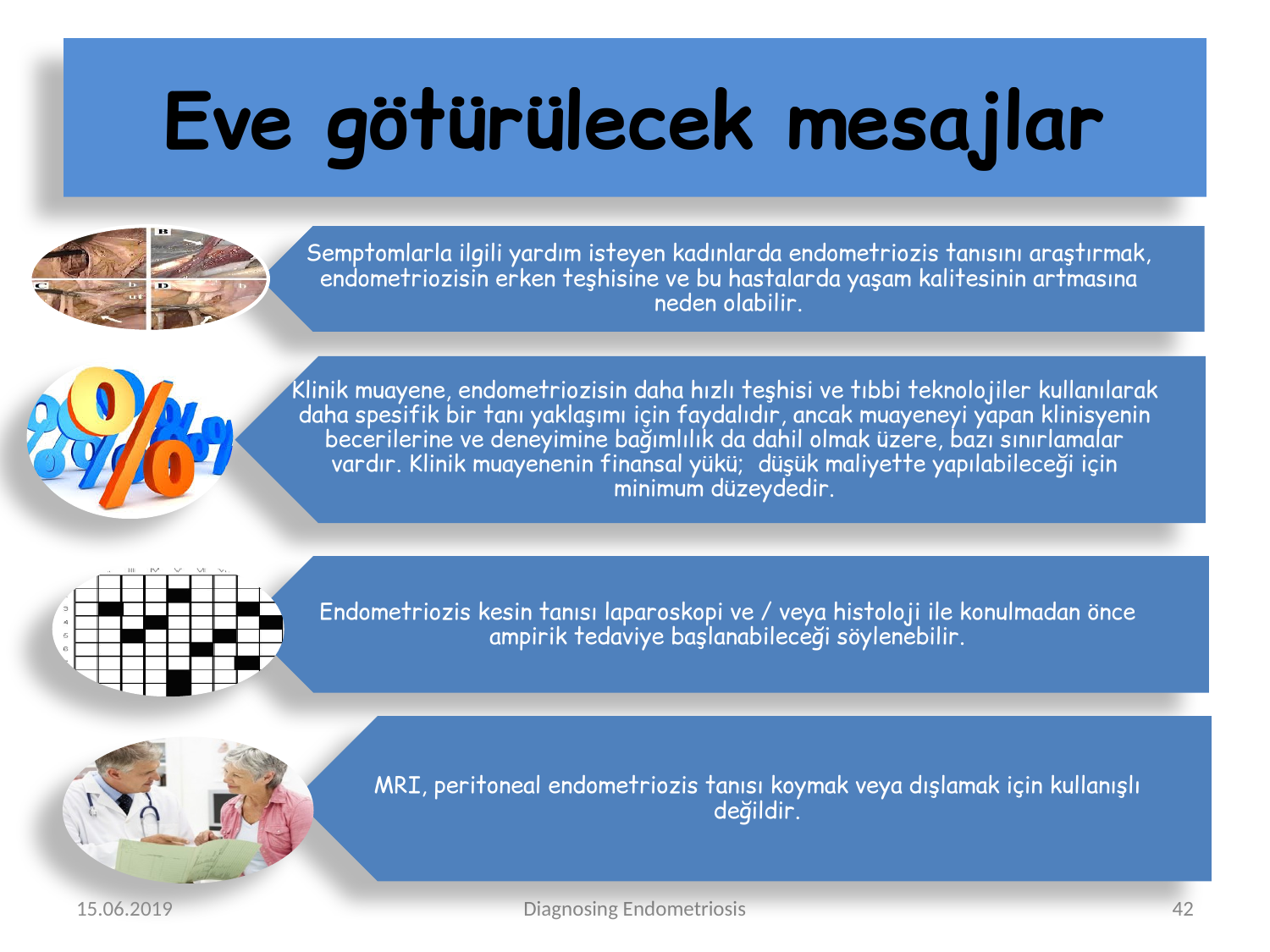

# Eve götürülecek mesajlar
Semptomlarla ilgili yardım isteyen kadınlarda endometriozis tanısını araştırmak, endometriozisin erken teşhisine ve bu hastalarda yaşam kalitesinin artmasına neden olabilir.
Klinik muayene, endometriozisin daha hızlı teşhisi ve tıbbi teknolojiler kullanılarak daha spesifik bir tanı yaklaşımı için faydalıdır, ancak muayeneyi yapan klinisyenin becerilerine ve deneyimine bağımlılık da dahil olmak üzere, bazı sınırlamalar vardır. Klinik muayenenin finansal yükü;  düşük maliyette yapılabileceği için minimum düzeydedir.
Endometriozis kesin tanısı laparoskopi ve / veya histoloji ile konulmadan önce ampirik tedaviye başlanabileceği söylenebilir.
MRI, peritoneal endometriozis tanısı koymak veya dışlamak için kullanışlı değildir.
15.06.2019
Diagnosing Endometriosis
42